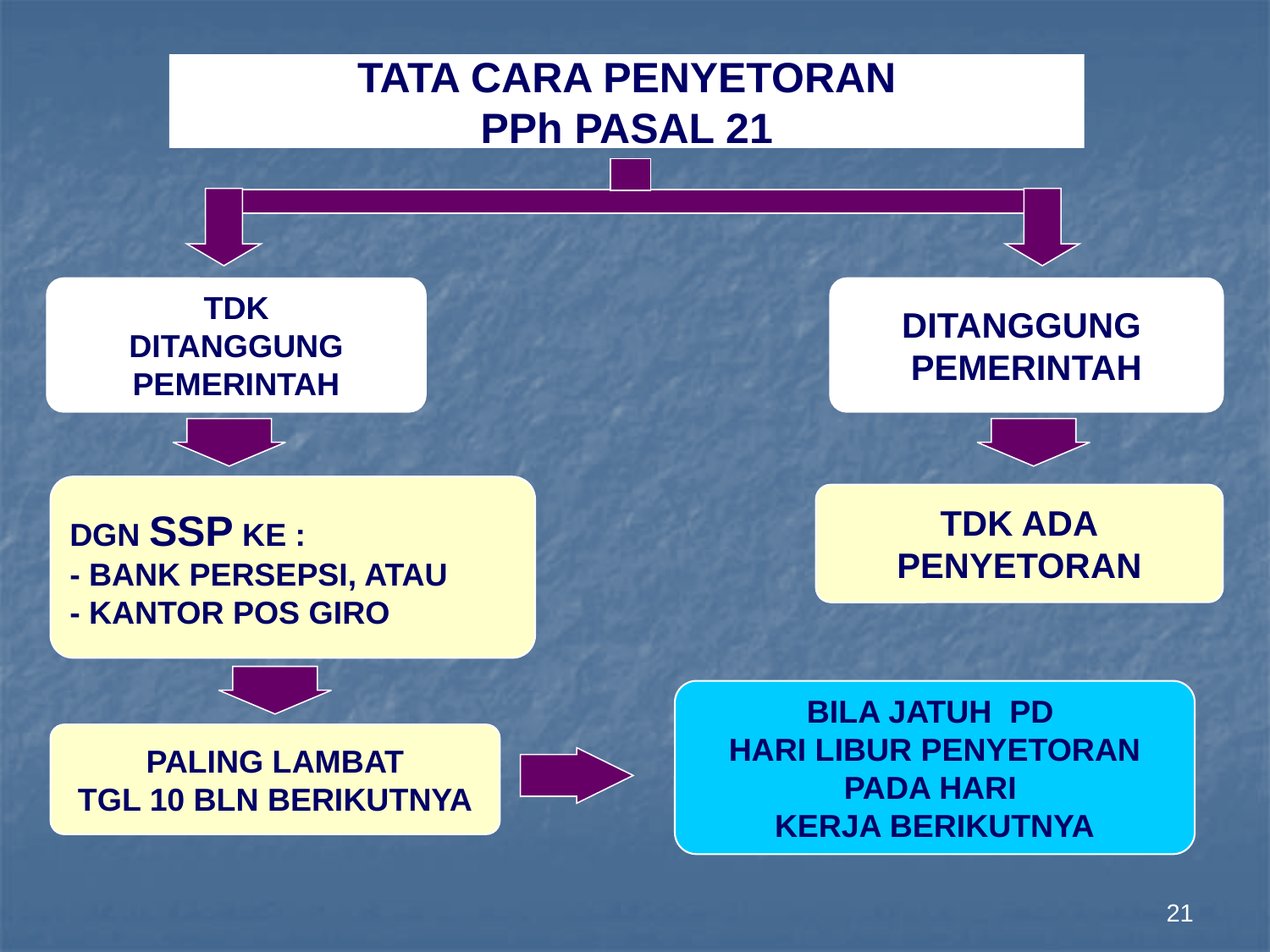

TATA CARA PENYETORAN
PPh PASAL 21

TDK
 DITANGGUNG
PEMERINTAH
DITANGGUNG
PEMERINTAH

DGN SSP KE :
- BANK PERSEPSI, ATAU
- KANTOR POS GIRO
TDK ADA
PENYETORAN

BILA JATUH  PD
HARI LIBUR PENYETORAN
PADA HARI
KERJA BERIKUTNYA
PALING LAMBAT
TGL 10 BLN BERIKUTNYA

21